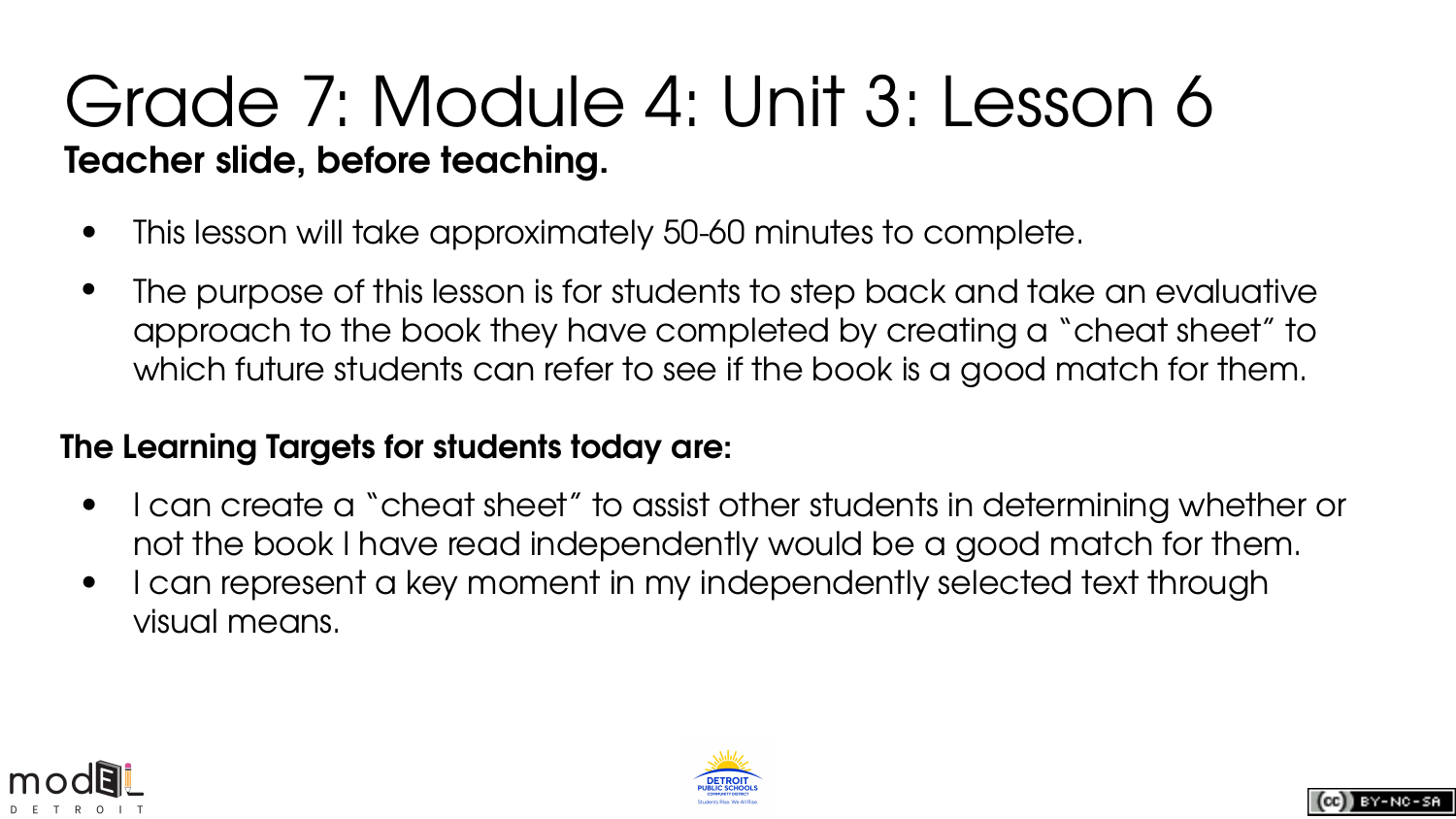

Grade 7: Module 4: Unit 3: Lesson 6
Teacher slide, before teaching.
This lesson will take approximately 50-60 minutes to complete.
The purpose of this lesson is for students to step back and take an evaluative approach to the book they have completed by creating a “cheat sheet” to which future students can refer to see if the book is a good match for them.

The Learning Targets for students today are:
I can create a “cheat sheet” to assist other students in determining whether or not the book I have read independently would be a good match for them.
I can represent a key moment in my independently selected text through visual means.